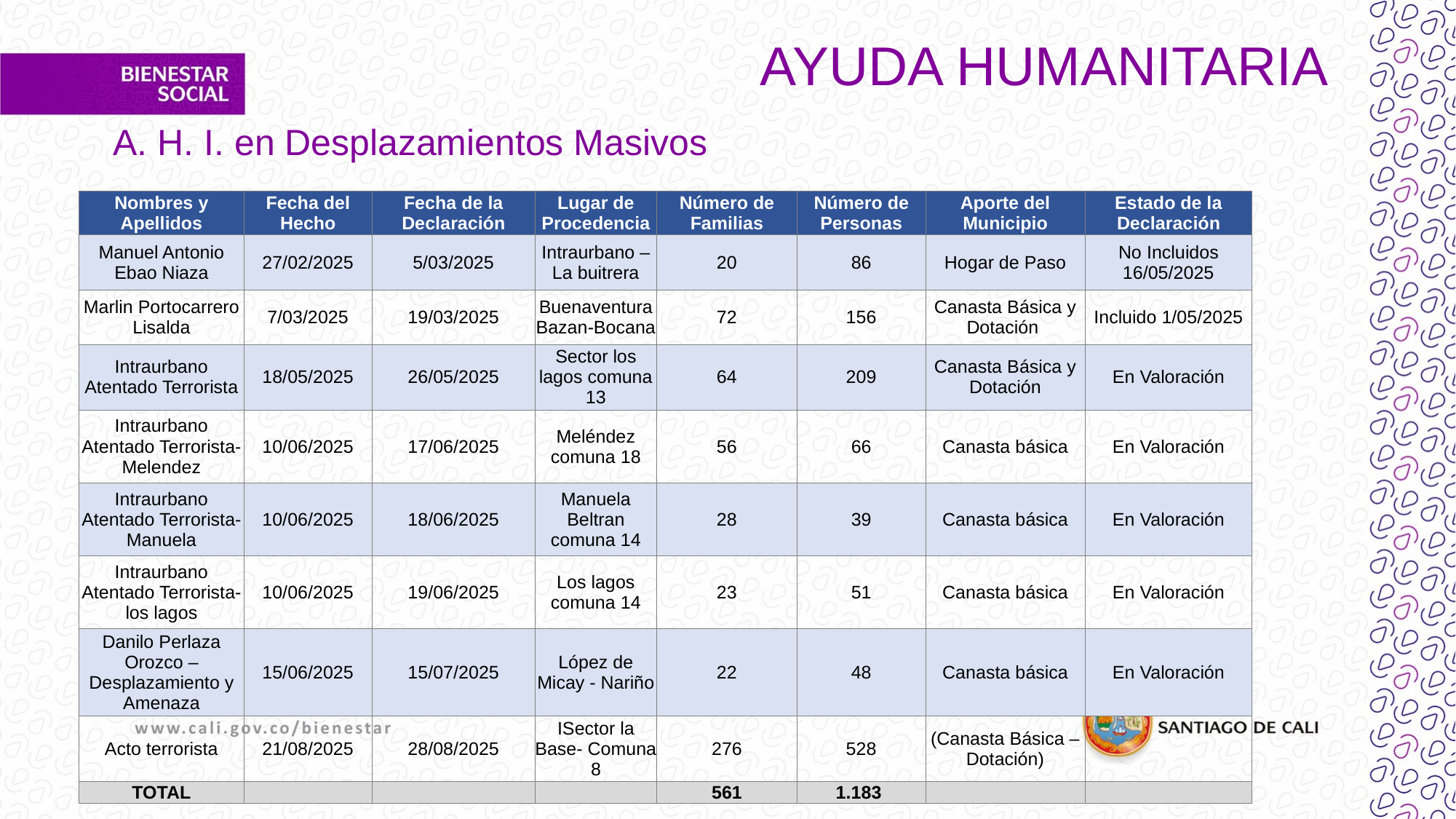

# AYUDA HUMANITARIA
A. H. I. en Desplazamientos Masivos
|  |  |  |  |  |  |  |  |
| --- | --- | --- | --- | --- | --- | --- | --- |
| Nombres y Apellidos | Fecha del Hecho | Fecha de la Declaración | Lugar de Procedencia | Número de Familias | Número de Personas | Aporte del Municipio | Estado de la Declaración |
| Manuel Antonio Ebao Niaza | 27/02/2025 | 5/03/2025 | Intraurbano – La buitrera | 20 | 86 | Hogar de Paso | No Incluidos 16/05/2025 |
| Marlin Portocarrero Lisalda | 7/03/2025 | 19/03/2025 | Buenaventura Bazan-Bocana | 72 | 156 | Canasta Básica y Dotación | Incluido 1/05/2025 |
| Intraurbano Atentado Terrorista | 18/05/2025 | 26/05/2025 | Sector los lagos comuna 13 | 64 | 209 | Canasta Básica y Dotación | En Valoración |
| Intraurbano Atentado Terrorista- Melendez | 10/06/2025 | 17/06/2025 | Meléndez comuna 18 | 56 | 66 | Canasta básica | En Valoración |
| Intraurbano Atentado Terrorista- Manuela | 10/06/2025 | 18/06/2025 | Manuela Beltran comuna 14 | 28 | 39 | Canasta básica | En Valoración |
| Intraurbano Atentado Terrorista- los lagos | 10/06/2025 | 19/06/2025 | Los lagos comuna 14 | 23 | 51 | Canasta básica | En Valoración |
| Danilo Perlaza Orozco – Desplazamiento y Amenaza | 15/06/2025 | 15/07/2025 | López de Micay - Nariño | 22 | 48 | Canasta básica | En Valoración |
| Acto terrorista | 21/08/2025 | 28/08/2025 | ISector la Base- Comuna 8 | 276 | 528 | (Canasta Básica – Dotación) |  |
| TOTAL |  |  |  | 561 | 1.183 |  |  |